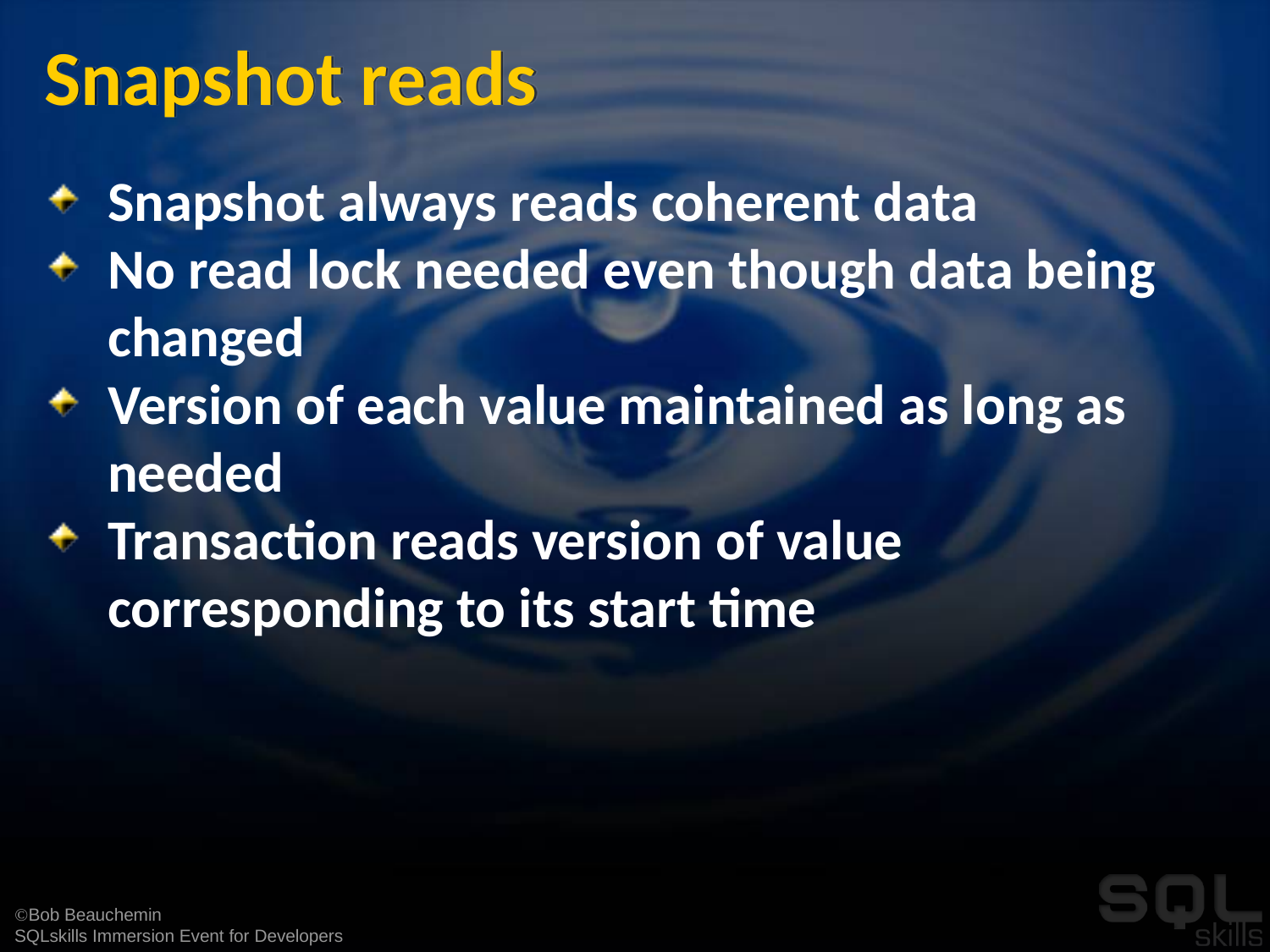

# Snapshot reads
Snapshot always reads coherent data
No read lock needed even though data being changed
Version of each value maintained as long as needed
Transaction reads version of value corresponding to its start time